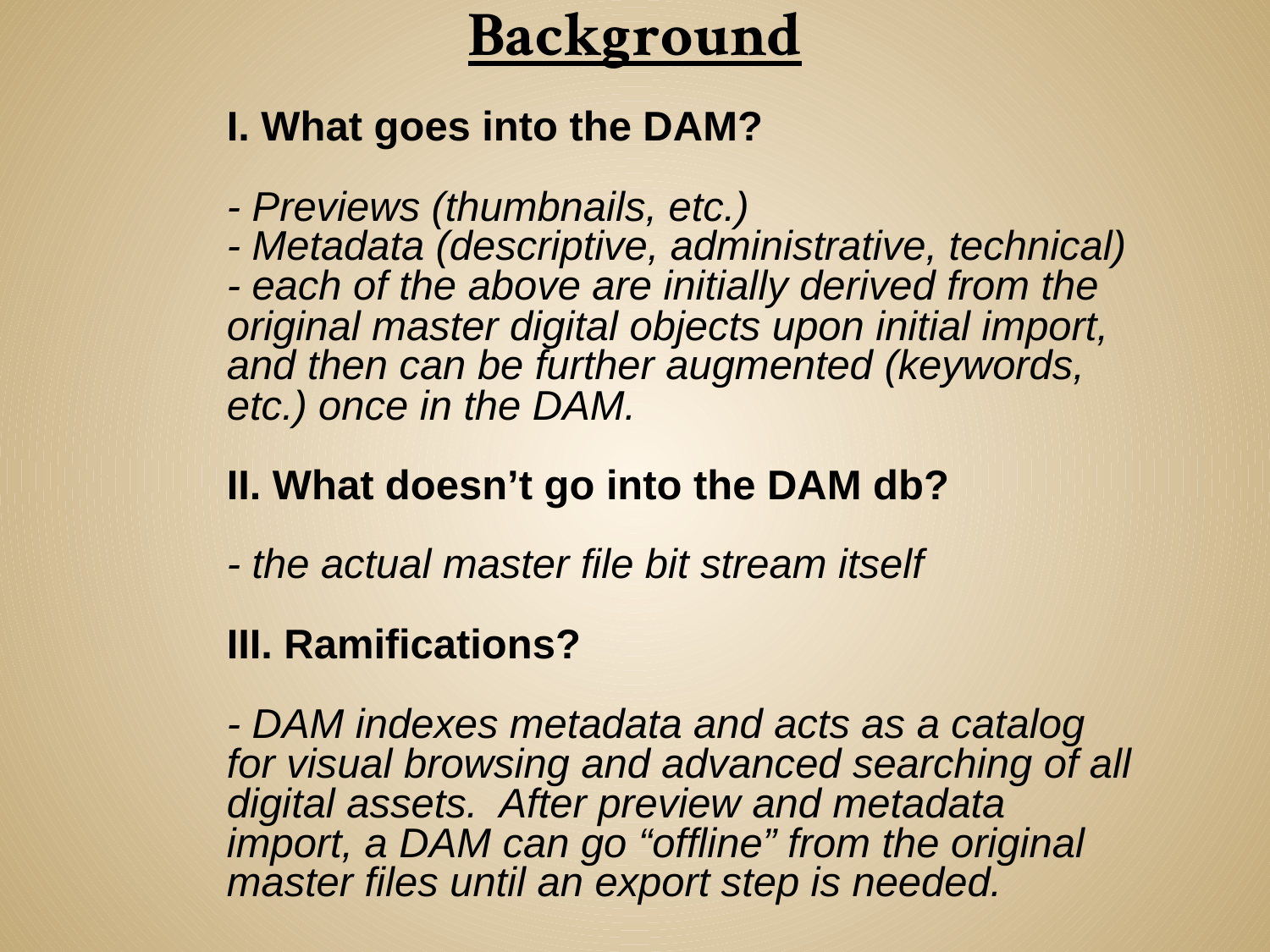

# Background
I. What goes into the DAM?
- Previews (thumbnails, etc.)
- Metadata (descriptive, administrative, technical)
- each of the above are initially derived from the original master digital objects upon initial import, and then can be further augmented (keywords, etc.) once in the DAM.
II. What doesn’t go into the DAM db?
- the actual master file bit stream itself
III. Ramifications?
- DAM indexes metadata and acts as a catalog for visual browsing and advanced searching of all digital assets.  After preview and metadata import, a DAM can go “offline” from the original master files until an export step is needed.